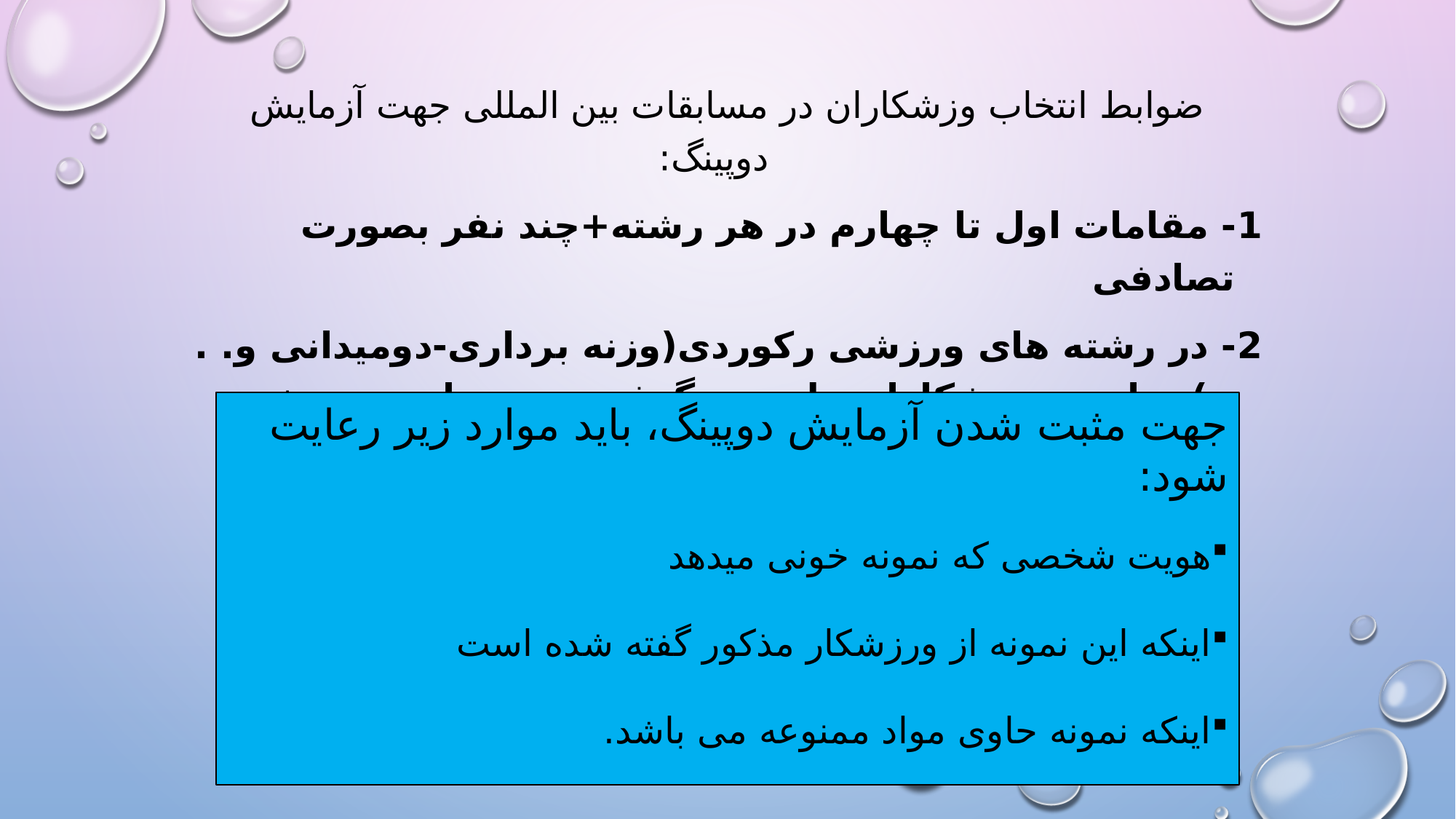

ضوابط انتخاب وزشکاران در مسابقات بین المللی جهت آزمایش دوپینگ:
1- مقامات اول تا چهارم در هر رشته+چند نفر بصورت تصادفی
2- در رشته های ورزشی رکوردی(وزنه برداری-دومیدانی و. . . ) تمامی ورزشکاران ملزم به گرفتن و تحویل نمونه خون هستند.هر چند در مسابقه فوق مقامی کسب نکرده باشند.
جهت مثبت شدن آزمایش دوپینگ، باید موارد زیر رعایت شود:

هویت شخصی که نمونه خونی میدهد

اینکه این نمونه از ورزشکار مذکور گفته شده است

اینکه نمونه حاوی مواد ممنوعه می باشد.